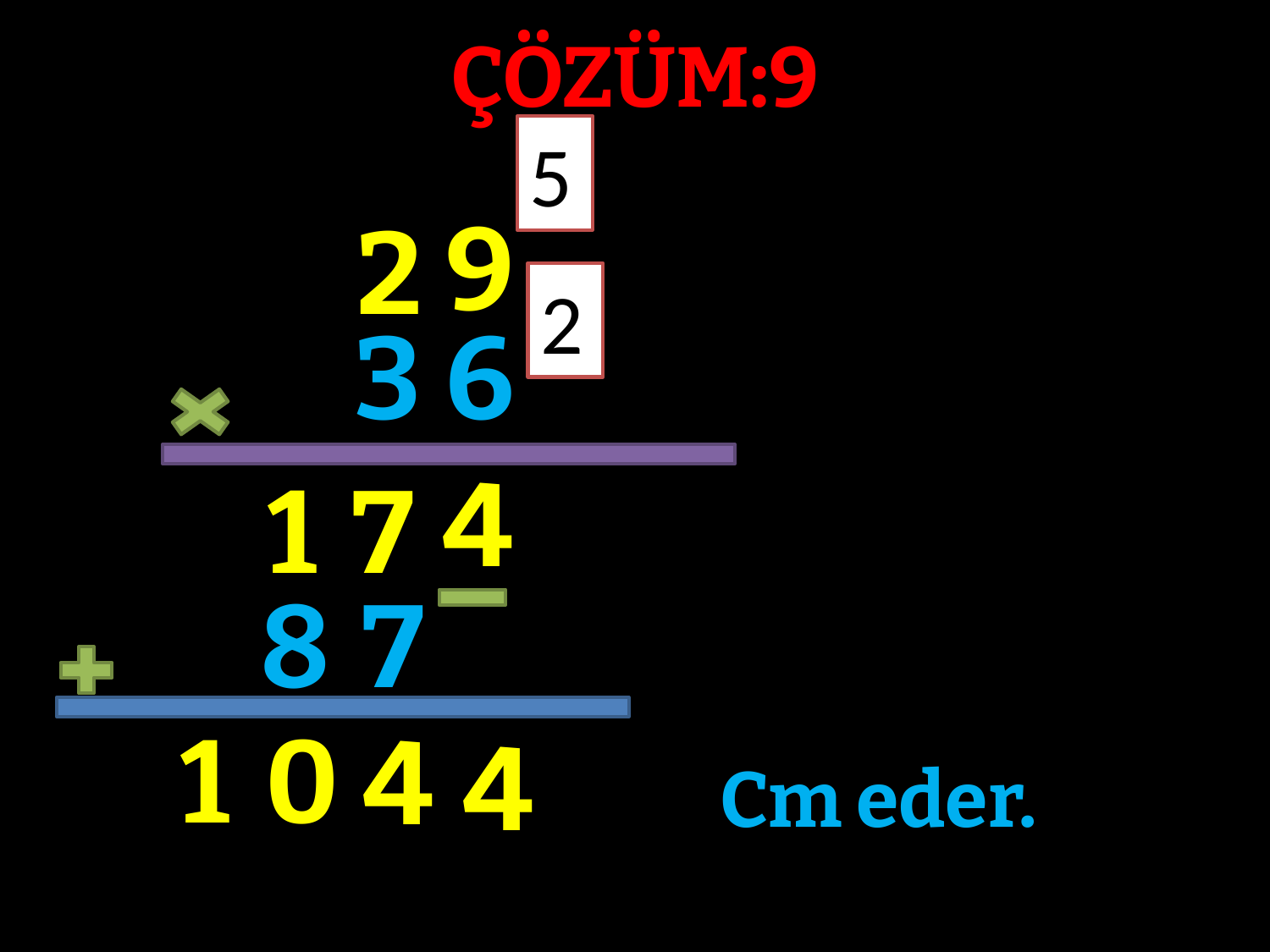

ÇÖZÜM:9
5
9
2
2
#
3
6

4
1
7

8
7

1
0
4
4
Cm eder.